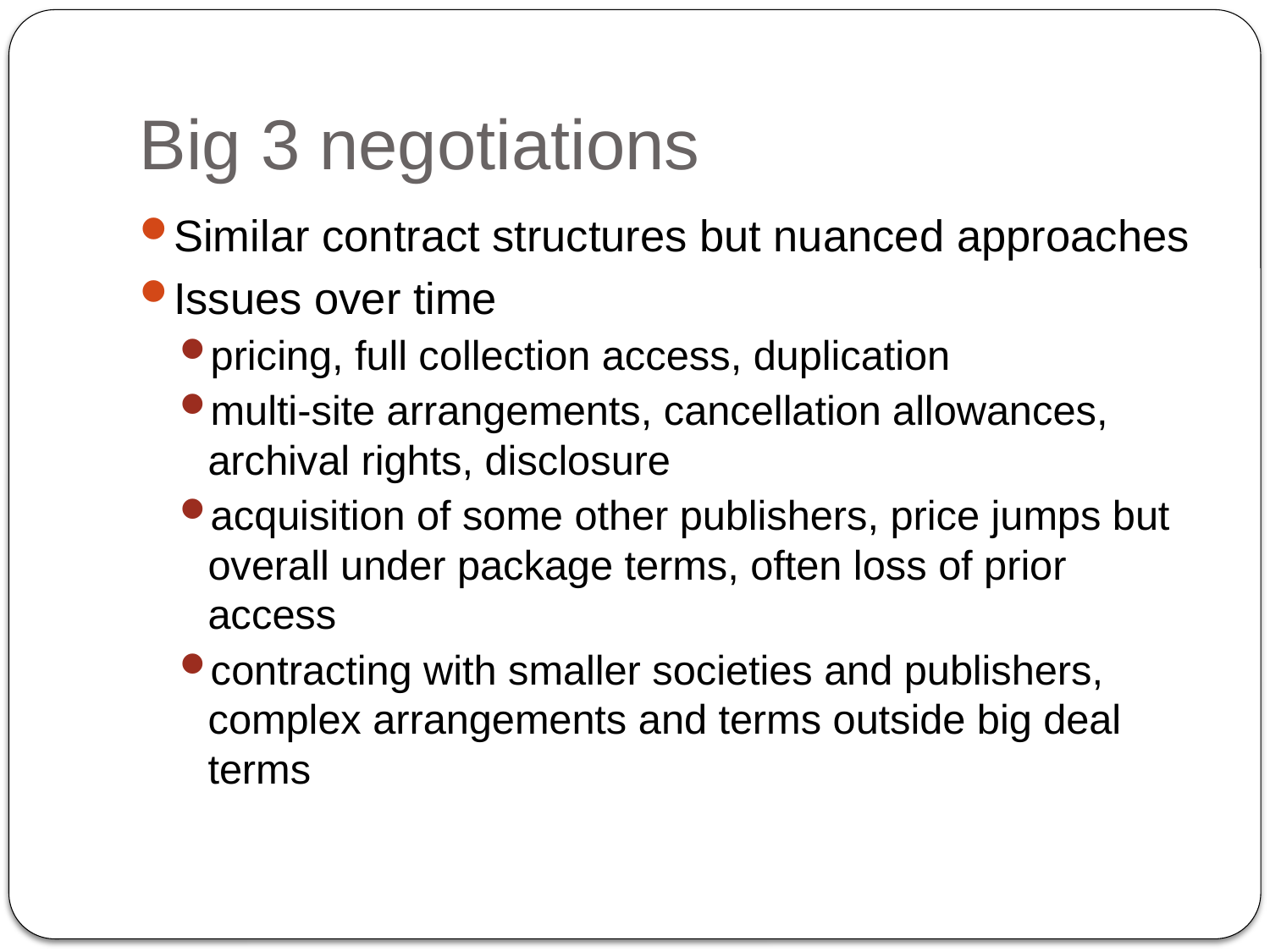

# Big 3 negotiations
Similar contract structures but nuanced approaches
Issues over time
pricing, full collection access, duplication
multi-site arrangements, cancellation allowances, archival rights, disclosure
acquisition of some other publishers, price jumps but overall under package terms, often loss of prior access
contracting with smaller societies and publishers, complex arrangements and terms outside big deal terms